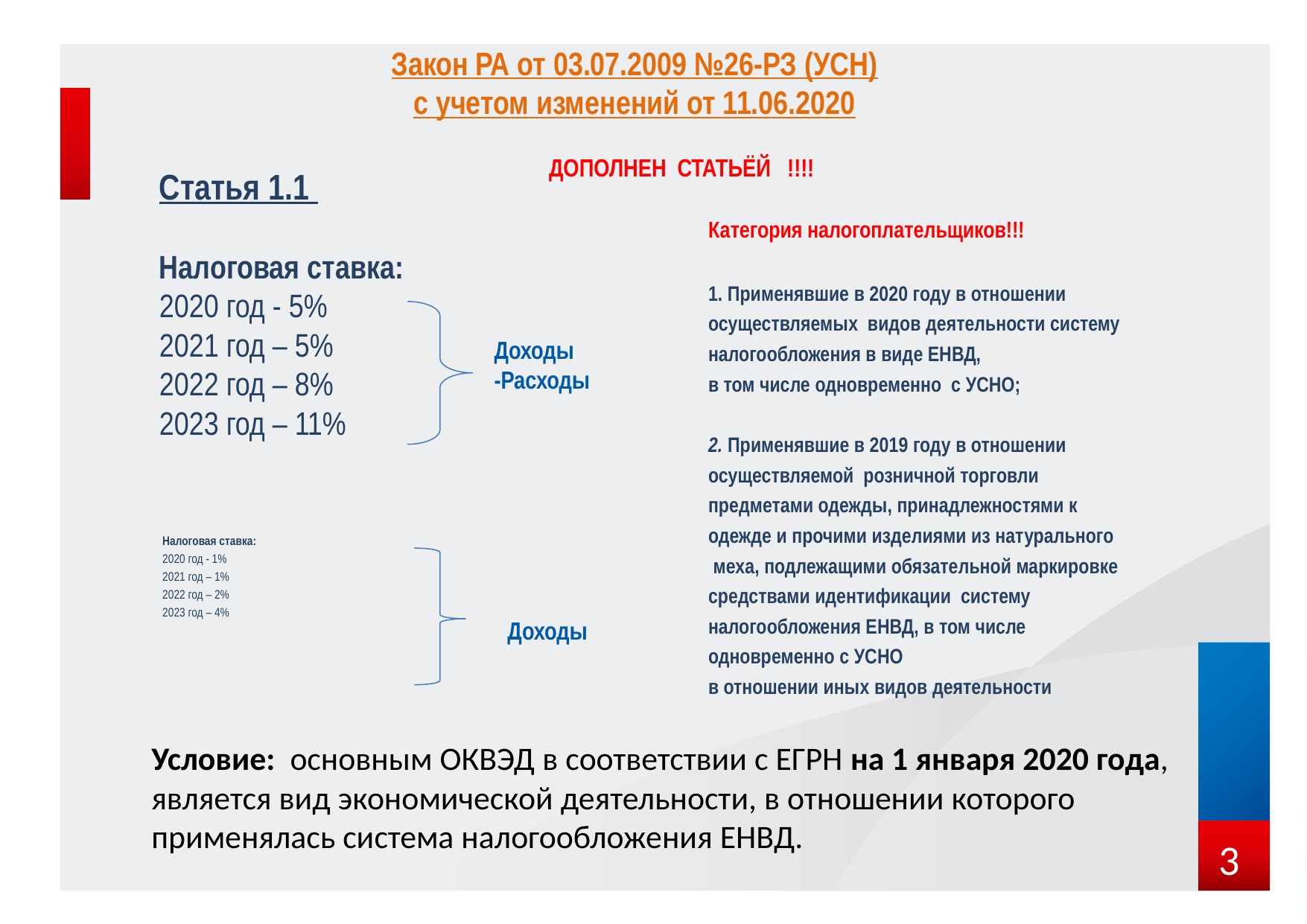

Закон РА от 03.07.2009 №26-РЗ (УСН) с учетом изменений от 11.06.2020

ДОПОЛНЕН  СТАТЬЁЙ   !!!!

Категория налогоплательщиков!!!

1. Применявшие в 2020 году в отношении
осуществляемых  видов деятельности систему
налогообложения в виде ЕНВД,
в том числе одновременно  с УСНО;

2. Применявшие в 2019 году в отношении
осуществляемой  розничной торговли
предметами одежды, принадлежностями к
одежде и прочими изделиями из натурального
 меха, подлежащими обязательной маркировке
средствами идентификации  систему
налогообложения ЕНВД, в том числе
одновременно с УСНО
в отношении иных видов деятельности

Статья 1.1

Налоговая ставка:
2020 год - 5%
2021 год – 5%
2022 год – 8%
2023 год – 11%

Доходы
-Расходы

Налоговая ставка:
2020 год - 1%
2021 год – 1%
2022 год – 2%
2023 год – 4%

Доходы

Условие:  основным ОКВЭД в соответствии с ЕГРН на 1 января 2020 года, является вид экономической деятельности, в отношении которого применялась система налогообложения ЕНВД.
3